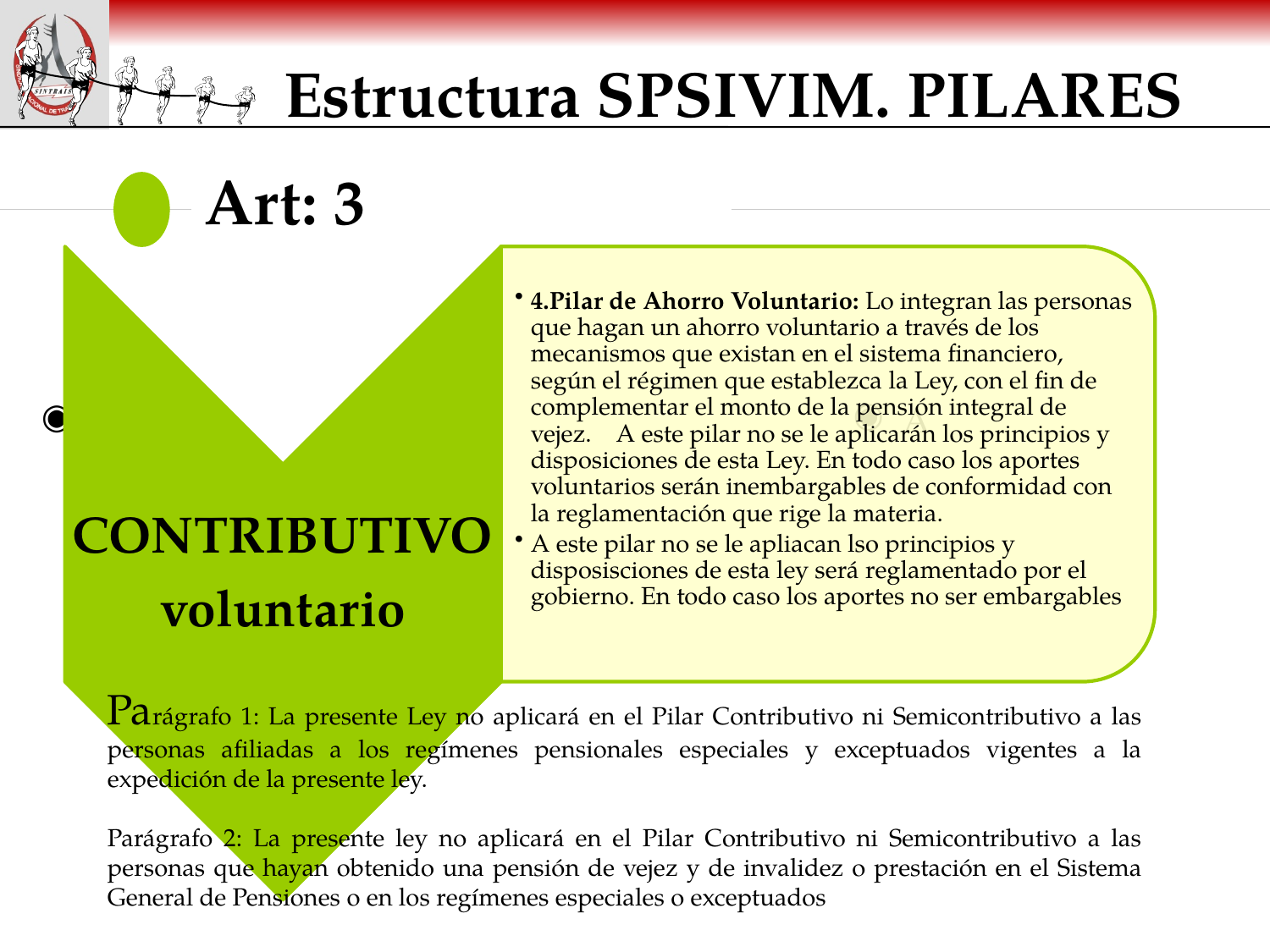

Estructura SPSIVIM. PILARES
# Art: 3
CONTRIBUTIVO
voluntario
4.Pilar de Ahorro Voluntario: Lo integran las personas que hagan un ahorro voluntario a través de los mecanismos que existan en el sistema financiero, según el régimen que establezca la Ley, con el fin de complementar el monto de la pensión integral de vejez.    A este pilar no se le aplicarán los principios y disposiciones de esta Ley. En todo caso los aportes voluntarios serán inembargables de conformidad con la reglamentación que rige la materia.
A este pilar no se le apliacan lso principios y disposisciones de esta ley será reglamentado por el gobierno. En todo caso los aportes no ser embargables

A
A
Parágrafo 1: La presente Ley no aplicará en el Pilar Contributivo ni Semicontributivo a las personas afiliadas a los regímenes pensionales especiales y exceptuados vigentes a la expedición de la presente ley.

Parágrafo 2: La presente ley no aplicará en el Pilar Contributivo ni Semicontributivo a las personas que hayan obtenido una pensión de vejez y de invalidez o prestación en el Sistema General de Pensiones o en los regímenes especiales o exceptuados